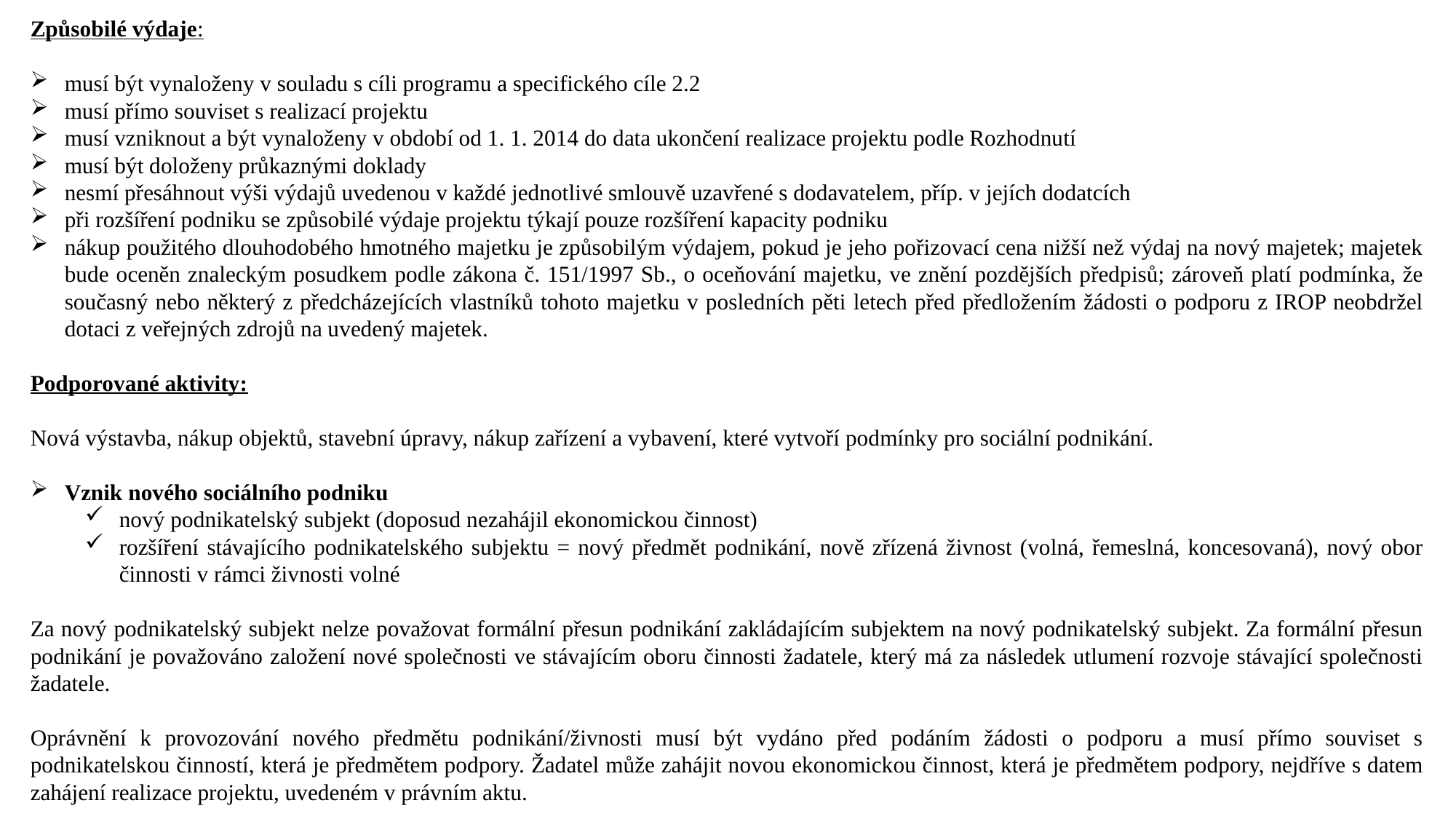

Způsobilé výdaje:

musí být vynaloženy v souladu s cíli programu a specifického cíle 2.2
musí přímo souviset s realizací projektu
musí vzniknout a být vynaloženy v období od 1. 1. 2014 do data ukončení realizace projektu podle Rozhodnutí
musí být doloženy průkaznými doklady
nesmí přesáhnout výši výdajů uvedenou v každé jednotlivé smlouvě uzavřené s dodavatelem, příp. v jejích dodatcích
při rozšíření podniku se způsobilé výdaje projektu týkají pouze rozšíření kapacity podniku
nákup použitého dlouhodobého hmotného majetku je způsobilým výdajem, pokud je jeho pořizovací cena nižší než výdaj na nový majetek; majetek bude oceněn znaleckým posudkem podle zákona č. 151/1997 Sb., o oceňování majetku, ve znění pozdějších předpisů; zároveň platí podmínka, že současný nebo některý z předcházejících vlastníků tohoto majetku v posledních pěti letech před předložením žádosti o podporu z IROP neobdržel dotaci z veřejných zdrojů na uvedený majetek.

Podporované aktivity:

Nová výstavba, nákup objektů, stavební úpravy, nákup zařízení a vybavení, které vytvoří podmínky pro sociální podnikání.

Vznik nového sociálního podniku
nový podnikatelský subjekt (doposud nezahájil ekonomickou činnost)
rozšíření stávajícího podnikatelského subjektu = nový předmět podnikání, nově zřízená živnost (volná, řemeslná, koncesovaná), nový obor činnosti v rámci živnosti volné

Za nový podnikatelský subjekt nelze považovat formální přesun podnikání zakládajícím subjektem na nový podnikatelský subjekt. Za formální přesun podnikání je považováno založení nové společnosti ve stávajícím oboru činnosti žadatele, který má za následek utlumení rozvoje stávající společnosti žadatele.

Oprávnění k provozování nového předmětu podnikání/živnosti musí být vydáno před podáním žádosti o podporu a musí přímo souviset s podnikatelskou činností, která je předmětem podpory. Žadatel může zahájit novou ekonomickou činnost, která je předmětem podpory, nejdříve s datem zahájení realizace projektu, uvedeném v právním aktu.